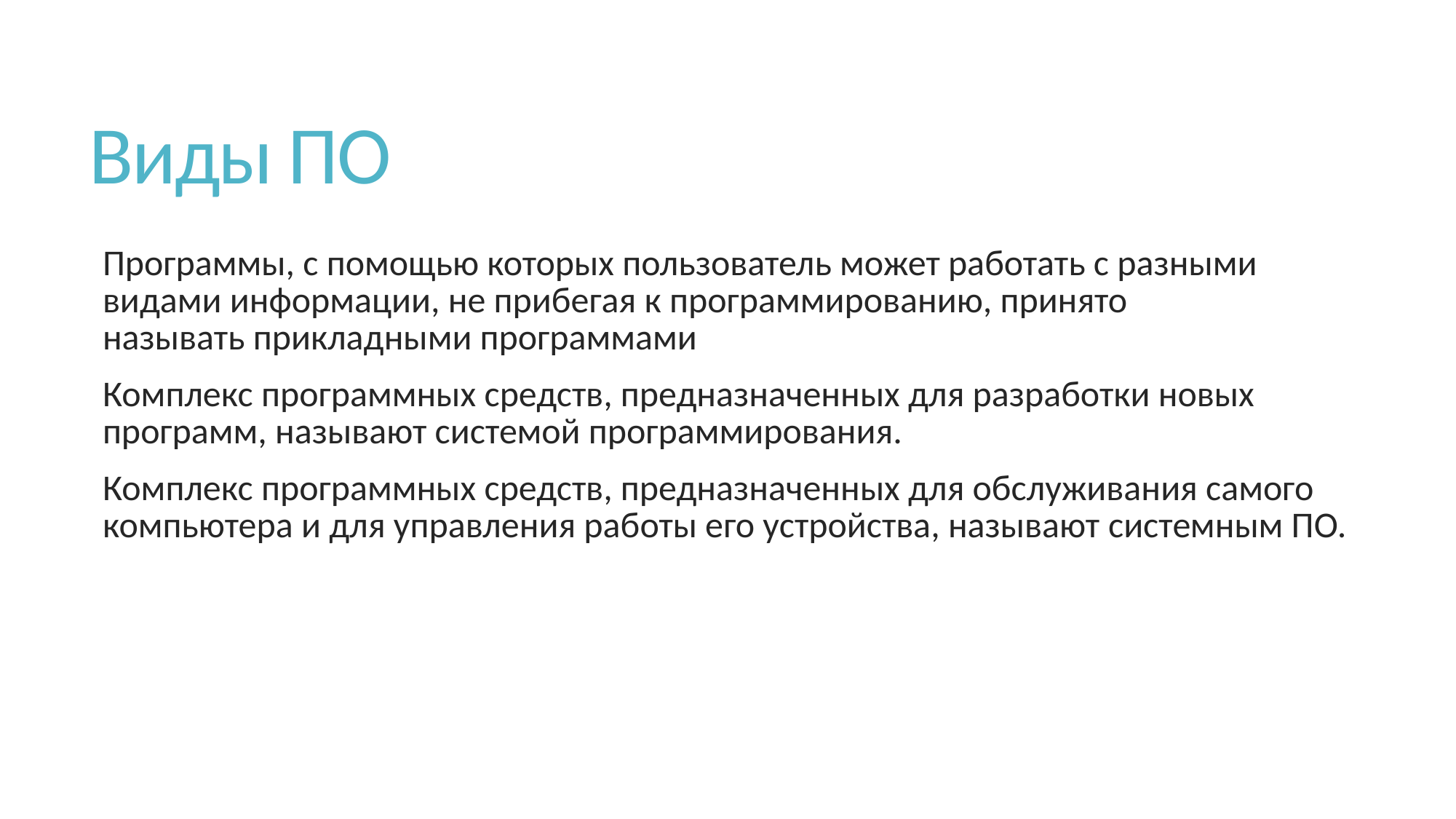

# Виды ПО
Программы, с помощью которых пользователь может работать с разными видами информации, не прибегая к программированию, принято называть прикладными программами
Комплекс программных средств, предназначенных для разработки новых программ, называют системой программирования.
Комплекс программных средств, предназначенных для обслуживания самого компьютера и для управления работы его устройства, называют системным ПО.